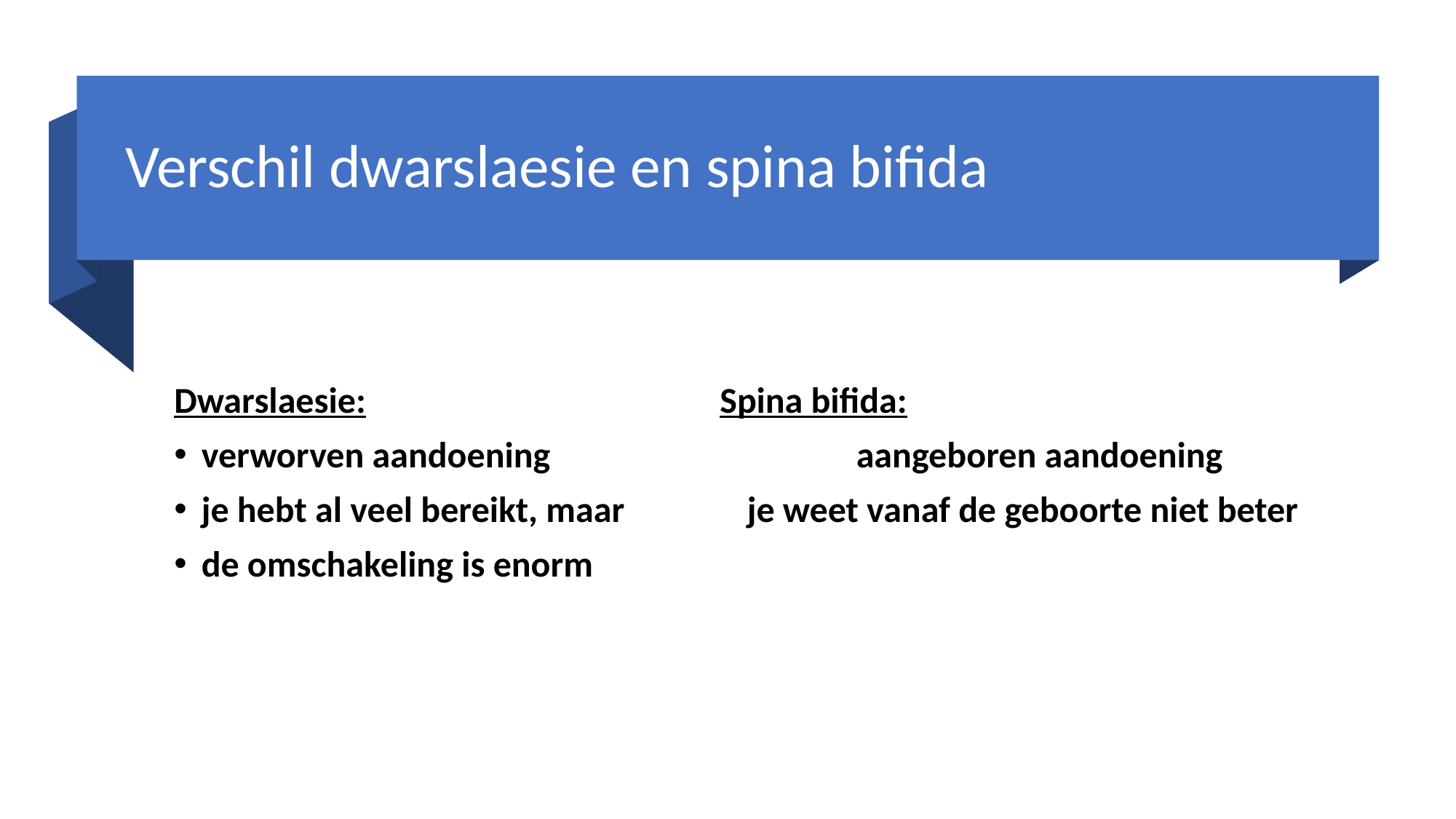

# Verschil dwarslaesie en spina bifida

Dwarslaesie:				Spina bifida:
verworven aandoening			aangeboren aandoening
je hebt al veel bereikt, maar		je weet vanaf de geboorte niet beter
de omschakeling is enorm